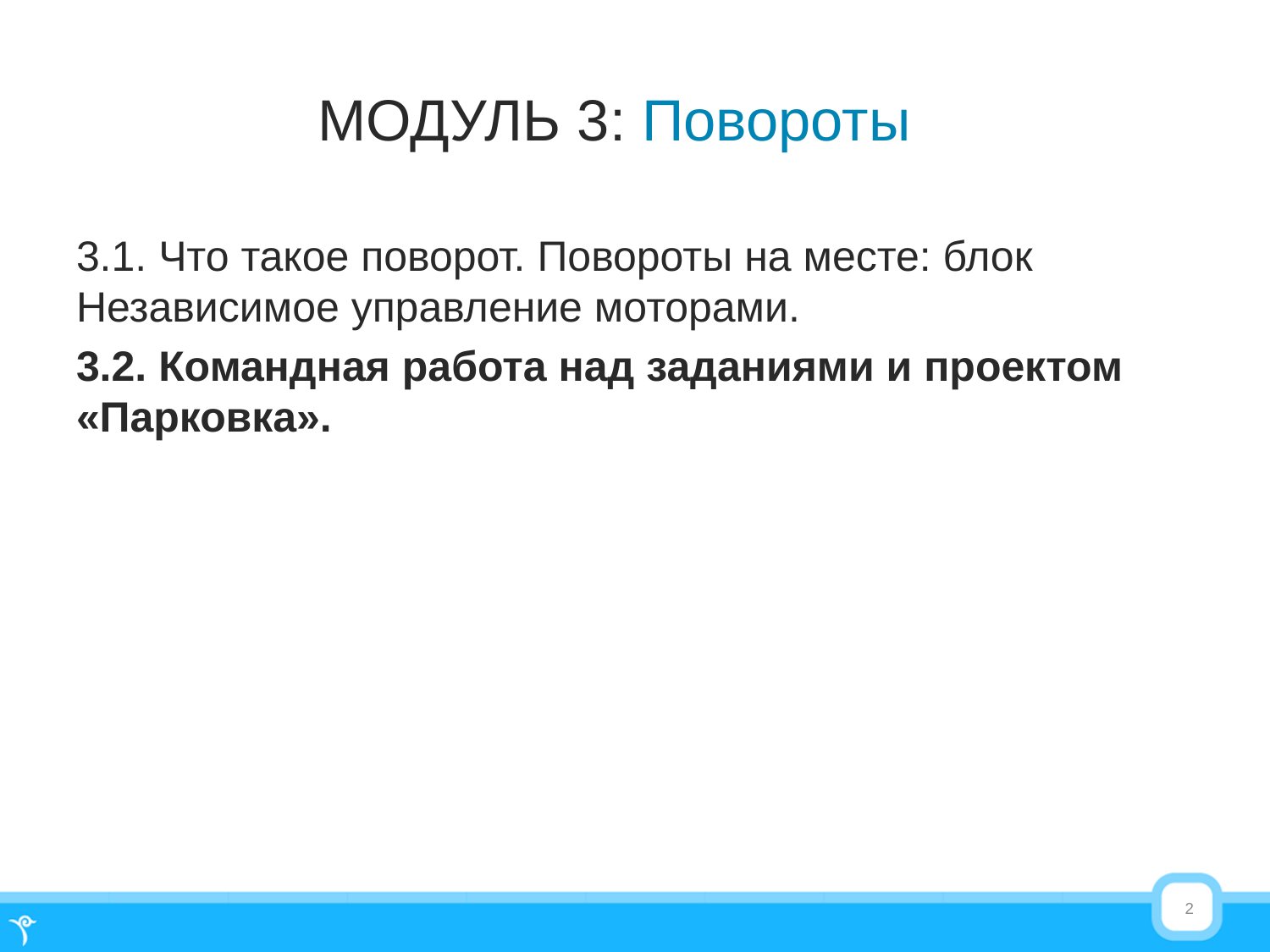

# МОДУЛЬ 3: Повороты
3.1. Что такое поворот. Повороты на месте: блок Независимое управление моторами.
3.2. Командная работа над заданиями и проектом «Парковка».
2